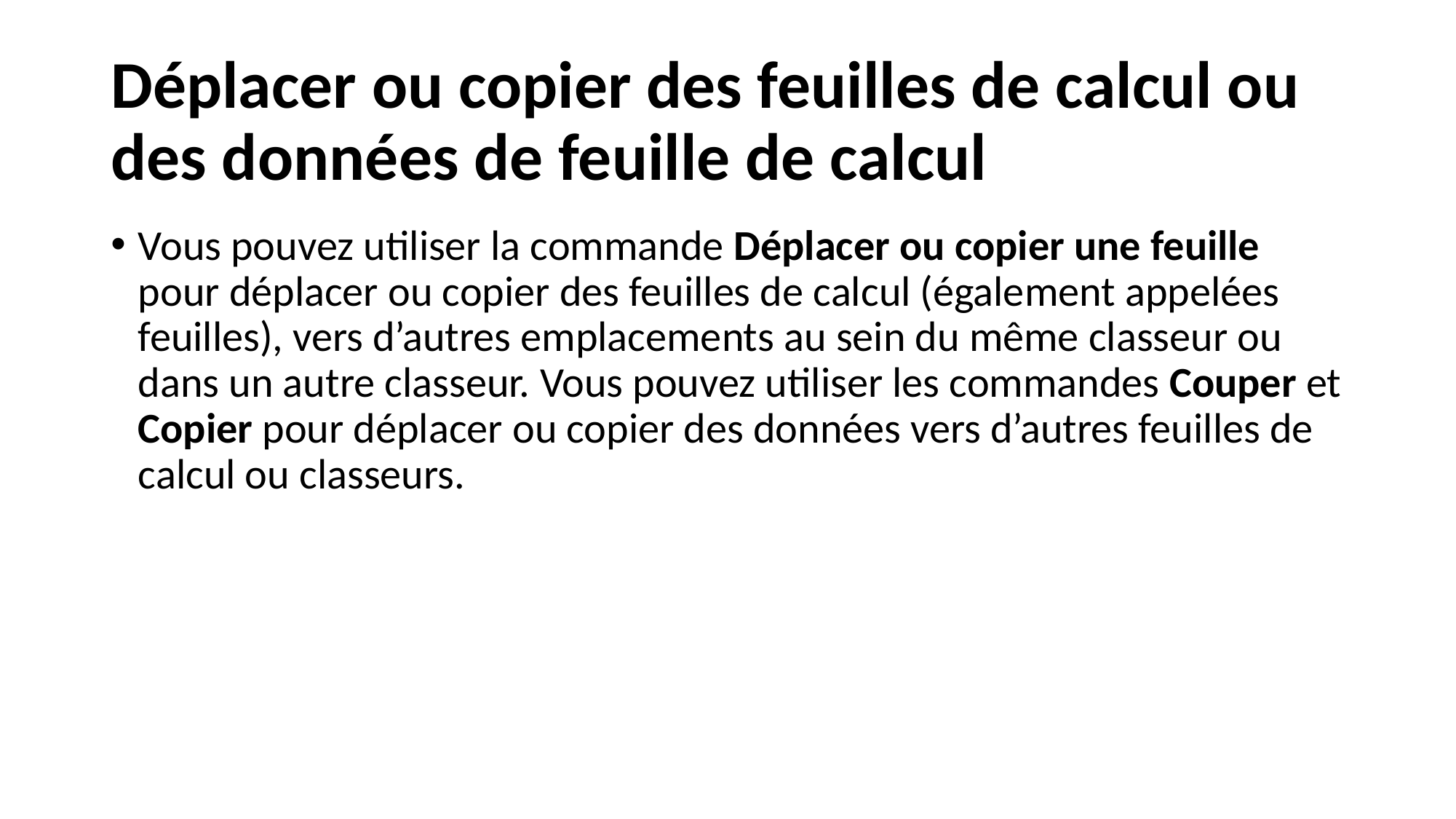

# Déplacer ou copier des feuilles de calcul ou des données de feuille de calcul
Vous pouvez utiliser la commande Déplacer ou copier une feuille pour déplacer ou copier des feuilles de calcul (également appelées feuilles), vers d’autres emplacements au sein du même classeur ou dans un autre classeur. Vous pouvez utiliser les commandes Couper et Copier pour déplacer ou copier des données vers d’autres feuilles de calcul ou classeurs.